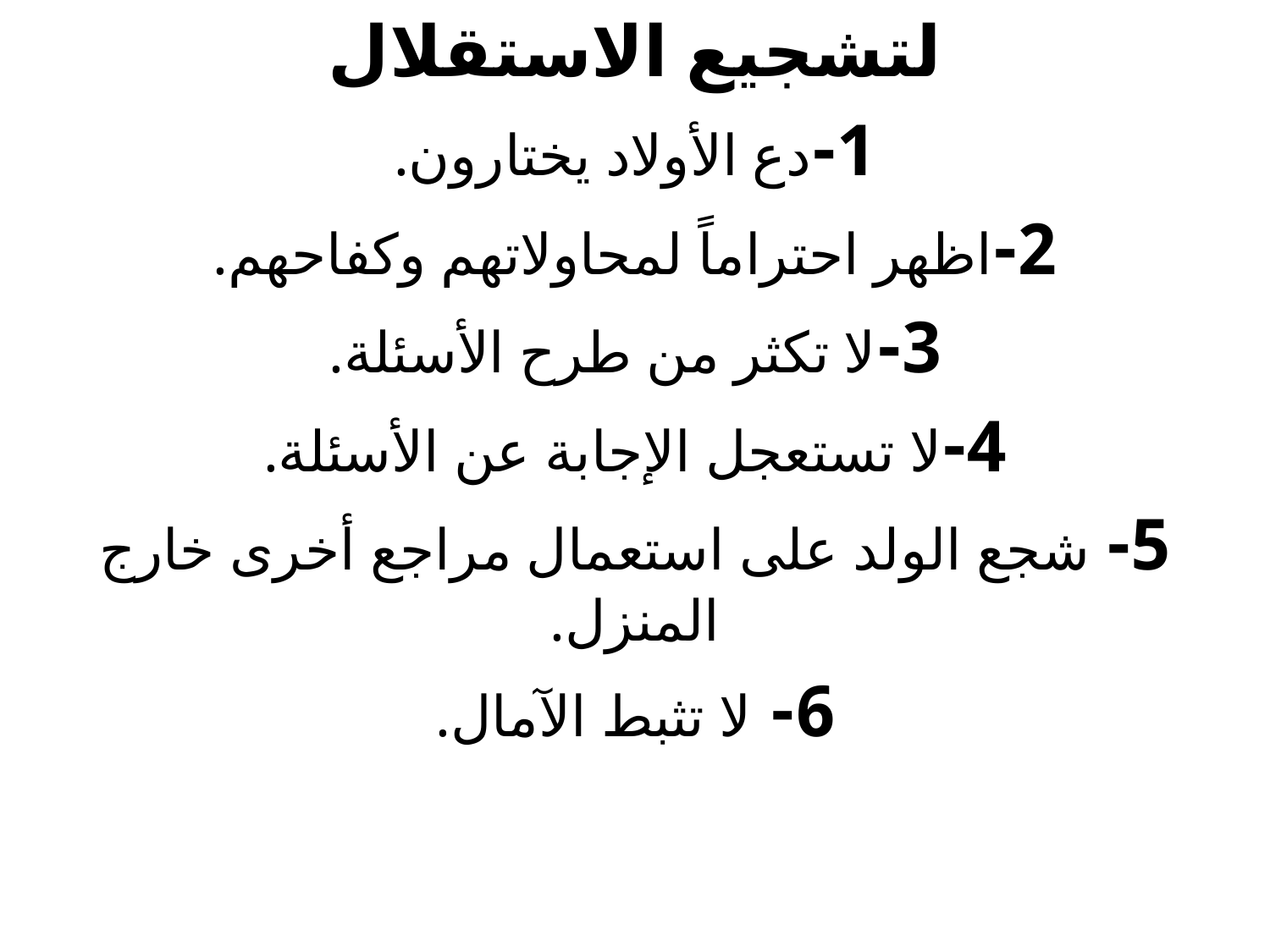

لتشجيع الاستقلال
1-دع الأولاد يختارون.
2-اظهر احتراماً لمحاولاتهم وكفاحهم.
3-لا تكثر من طرح الأسئلة.
4-لا تستعجل الإجابة عن الأسئلة.
5- شجع الولد على استعمال مراجع أخرى خارج المنزل.
6- لا تثبط الآمال.